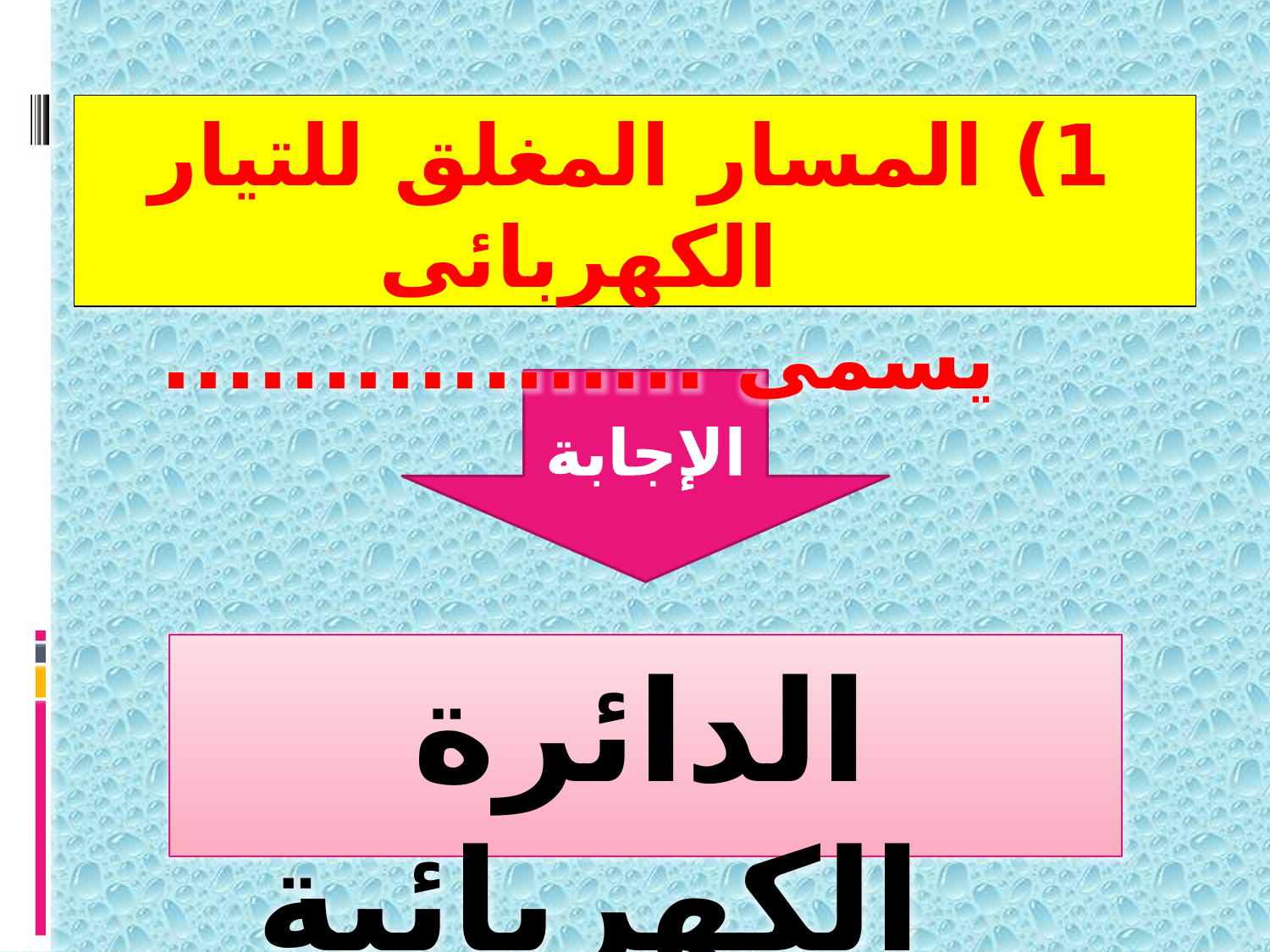

1) المسار المغلق للتيار الكهربائى يسمى .................
الإجابة
الدائرة الكهربائية